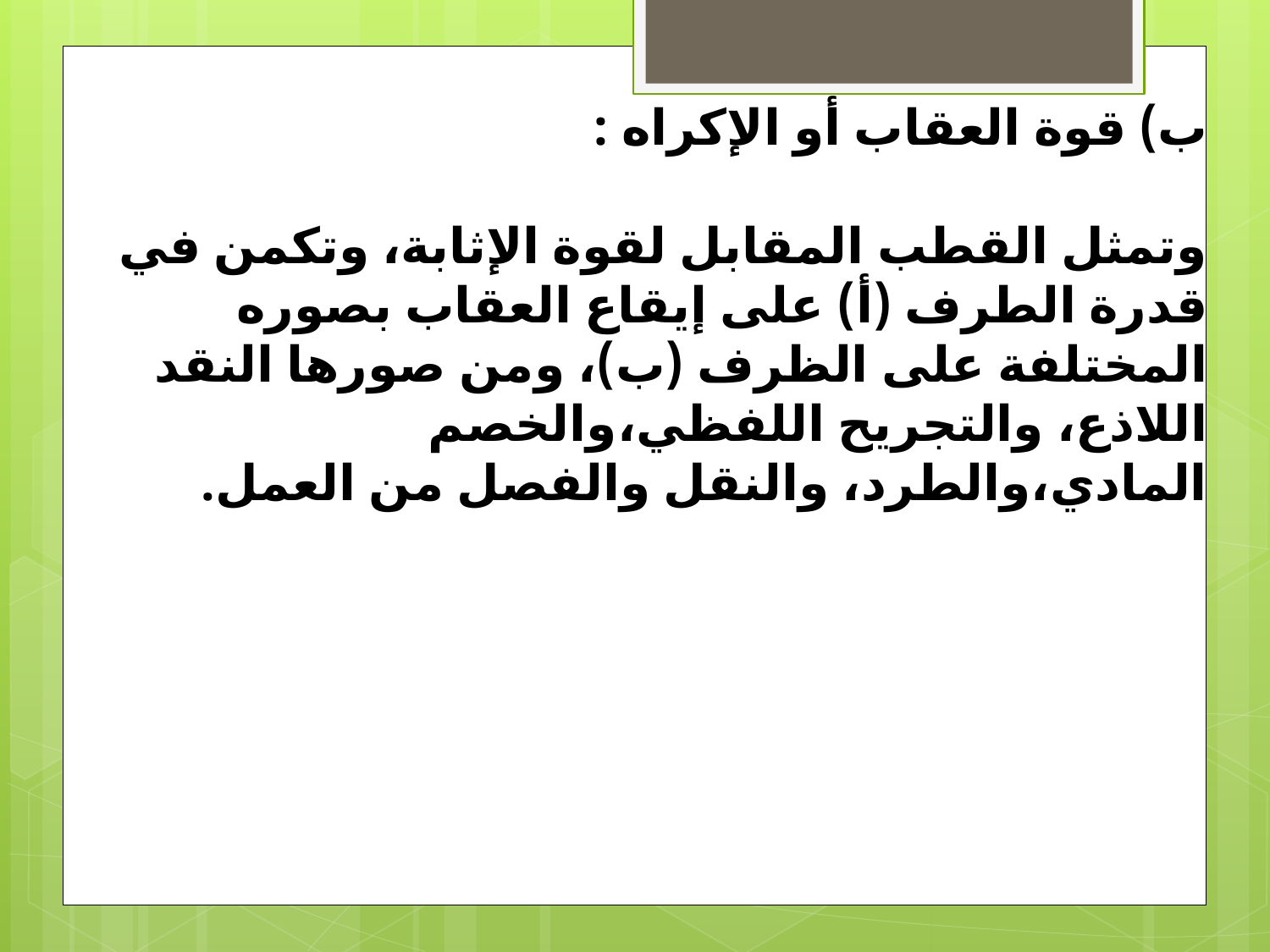

ب‌) قوة العقاب أو الإكراه :

وتمثل القطب المقابل لقوة الإثابة، وتكمن في قدرة الطرف (أ) على إيقاع العقاب بصوره المختلفة على الظرف (ب)، ومن صورها النقد اللاذع، والتجريح اللفظي،والخصم المادي،والطرد، والنقل والفصل من العمل.